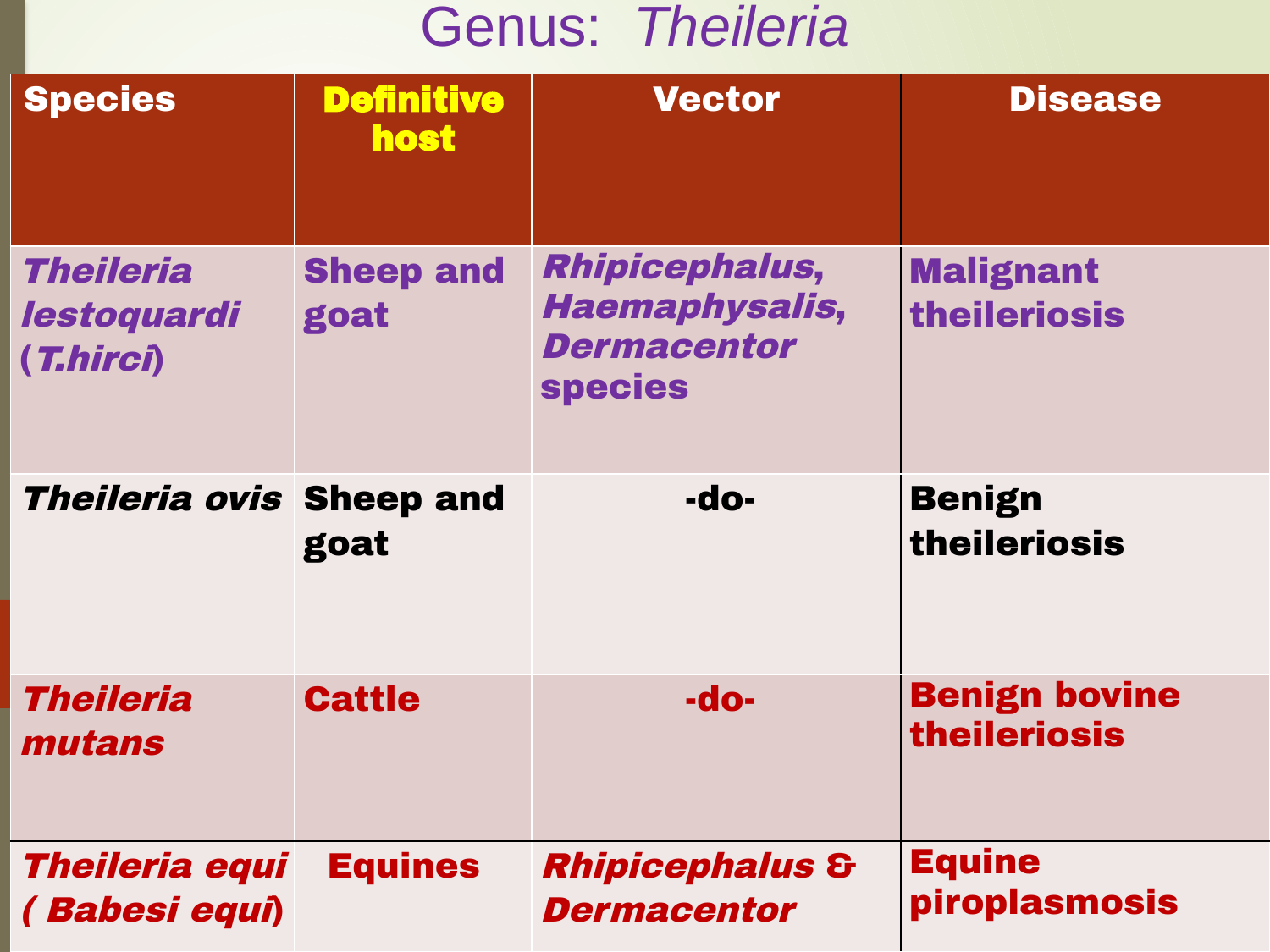

# Genus:  Theileria

| Species | Definitive host | Vector | Disease |
| --- | --- | --- | --- |
| Theileria lestoquardi (T.hirci) | Sheep and goat | Rhipicephalus, Haemaphysalis, Dermacentor species | Malignant theileriosis |
| Theileria ovis | Sheep and goat | -do- | Benign theileriosis |
| Theileria mutans | Cattle | -do- | Benign bovine theileriosis |
| Theileria equi ( Babesi equi) | Equines | Rhipicephalus & Dermacentor | Equine piroplasmosis |